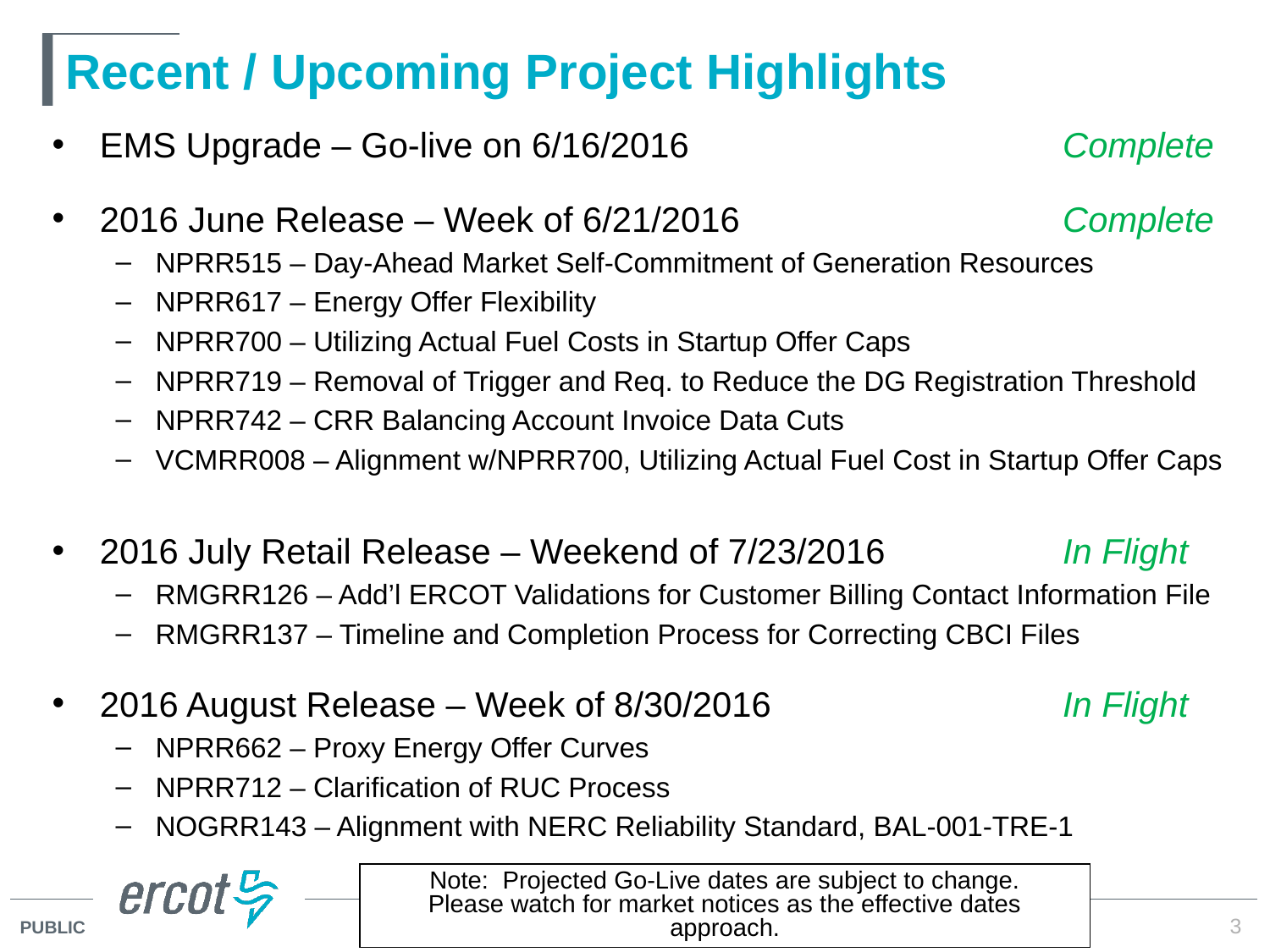

# Recent / Upcoming Project Highlights
EMS Upgrade – Go-live on 6/16/2016	 Complete

2016 June Release – Week of 6/21/2016	 Complete
NPRR515 – Day-Ahead Market Self-Commitment of Generation Resources
NPRR617 – Energy Offer Flexibility
NPRR700 – Utilizing Actual Fuel Costs in Startup Offer Caps
NPRR719 – Removal of Trigger and Req. to Reduce the DG Registration Threshold
NPRR742 – CRR Balancing Account Invoice Data Cuts
VCMRR008 – Alignment w/NPRR700, Utilizing Actual Fuel Cost in Startup Offer Caps

2016 July Retail Release – Weekend of 7/23/2016	 In Flight
RMGRR126 – Add’l ERCOT Validations for Customer Billing Contact Information File
RMGRR137 – Timeline and Completion Process for Correcting CBCI Files

2016 August Release – Week of 8/30/2016	 In Flight
NPRR662 – Proxy Energy Offer Curves
NPRR712 – Clarification of RUC Process
NOGRR143 – Alignment with NERC Reliability Standard, BAL-001-TRE-1
Note:  Projected Go-Live dates are subject to change.
Please watch for market notices as the effective dates approach.
3